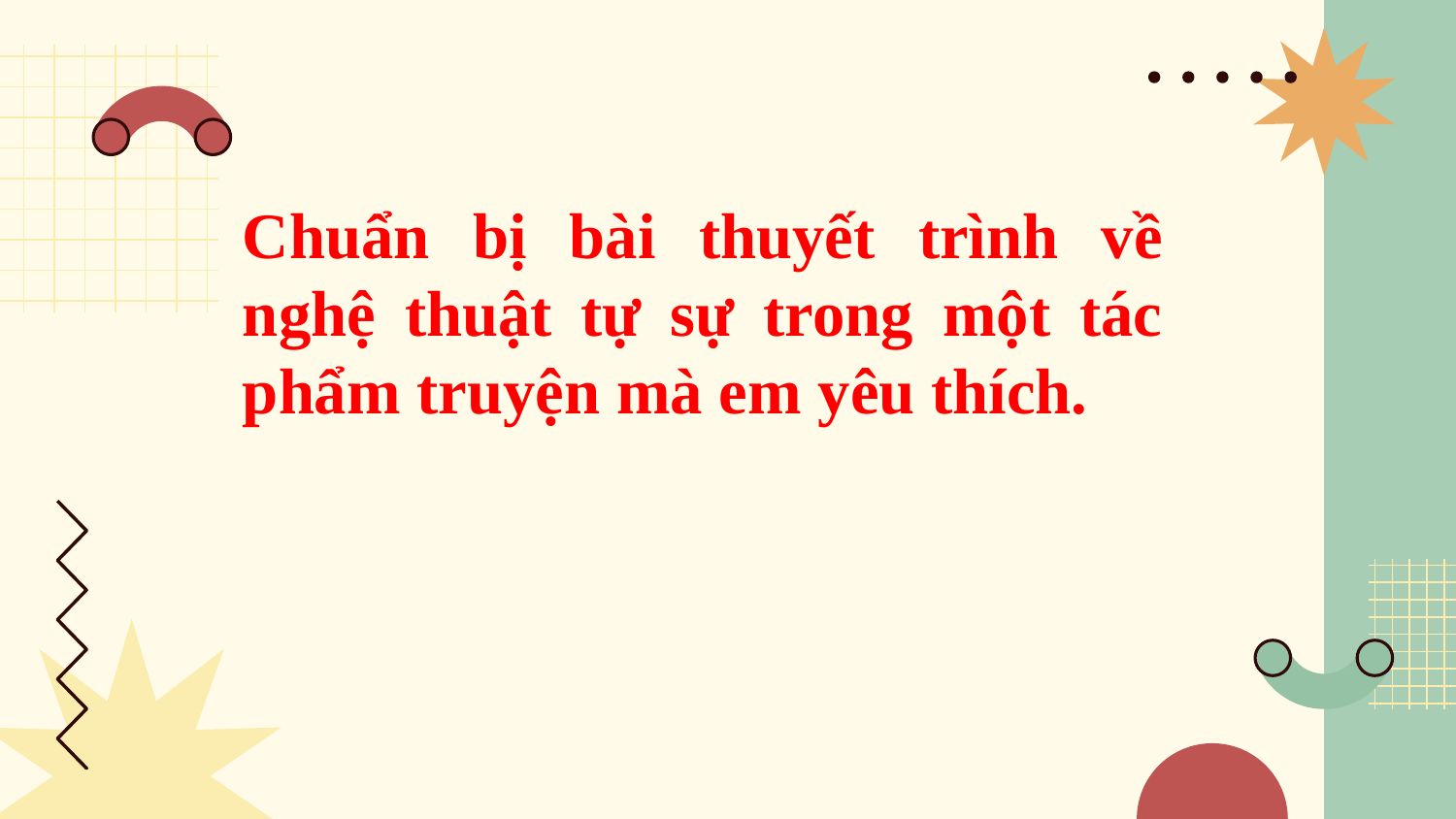

Chuẩn bị bài thuyết trình về nghệ thuật tự sự trong một tác phẩm truyện mà em yêu thích.